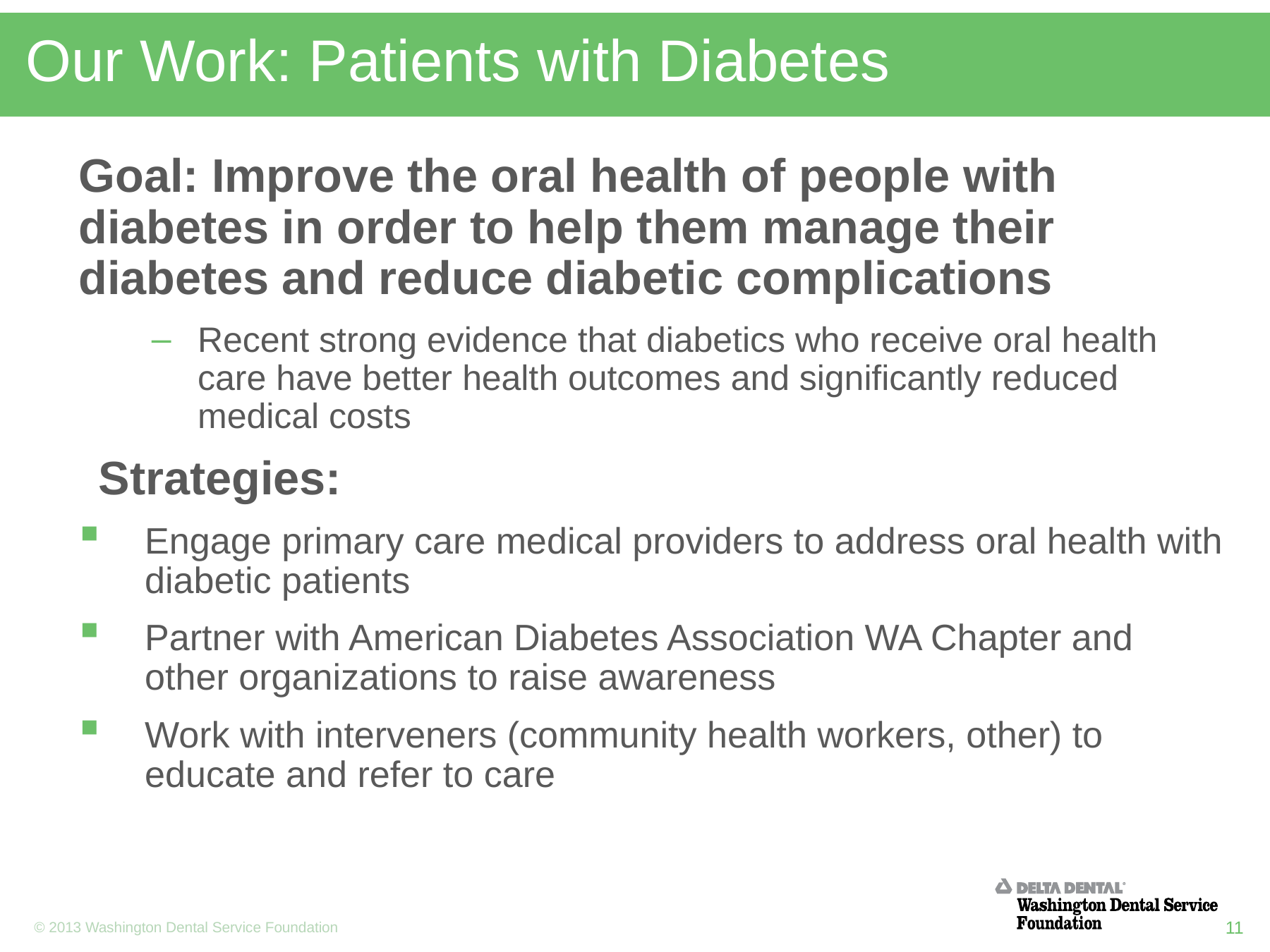

# Our Work: Patients with Diabetes
Goal: Improve the oral health of people with diabetes in order to help them manage their diabetes and reduce diabetic complications
Recent strong evidence that diabetics who receive oral health care have better health outcomes and significantly reduced medical costs
Strategies:
Engage primary care medical providers to address oral health with diabetic patients
Partner with American Diabetes Association WA Chapter and other organizations to raise awareness
Work with interveners (community health workers, other) to educate and refer to care